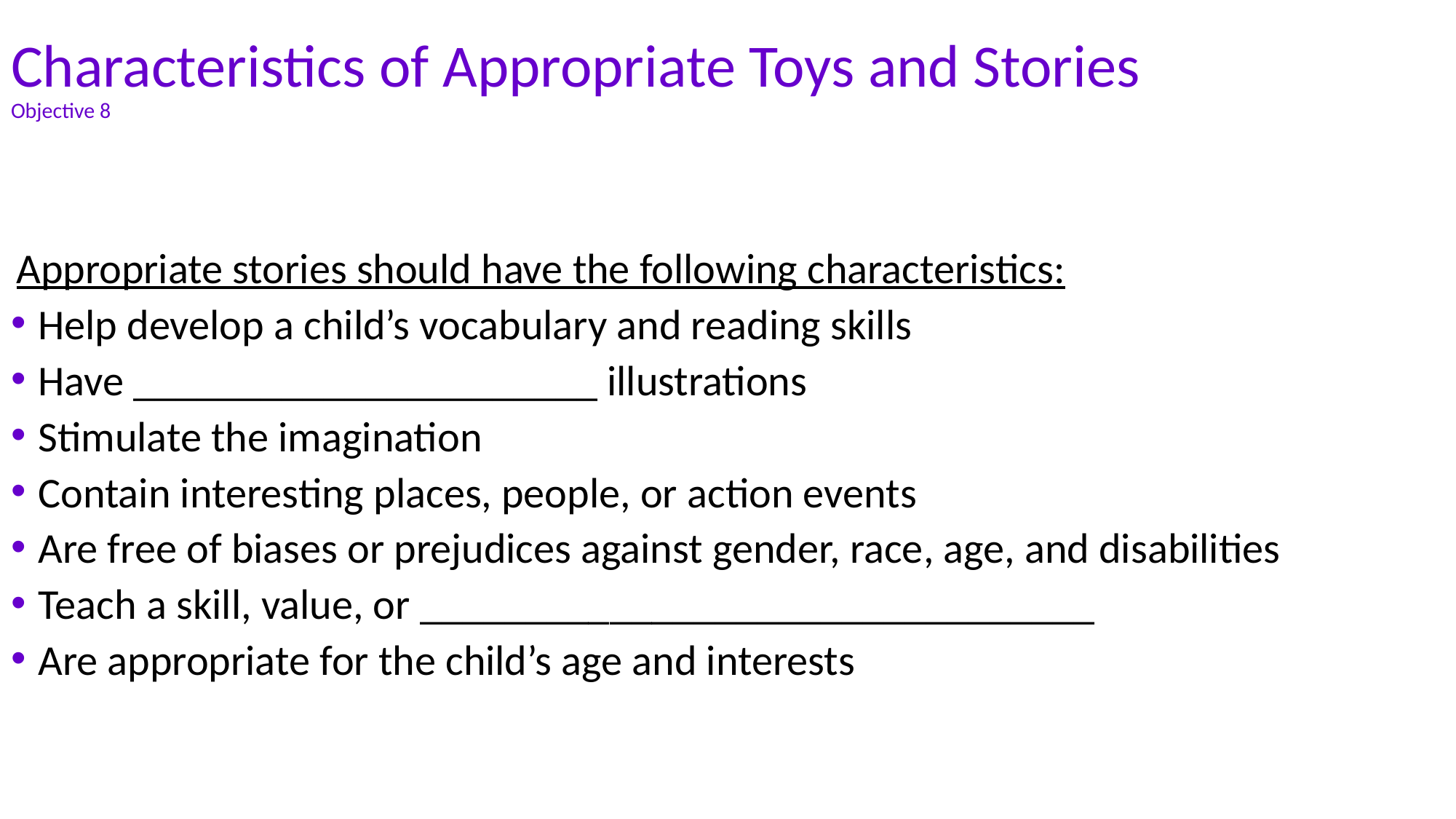

# Characteristics of Appropriate Toys and Stories Objective 8
Appropriate stories should have the following characteristics:
Help develop a child’s vocabulary and reading skills
Have ______________________ illustrations
Stimulate the imagination
Contain interesting places, people, or action events
Are free of biases or prejudices against gender, race, age, and disabilities
Teach a skill, value, or ________________________________
Are appropriate for the child’s age and interests